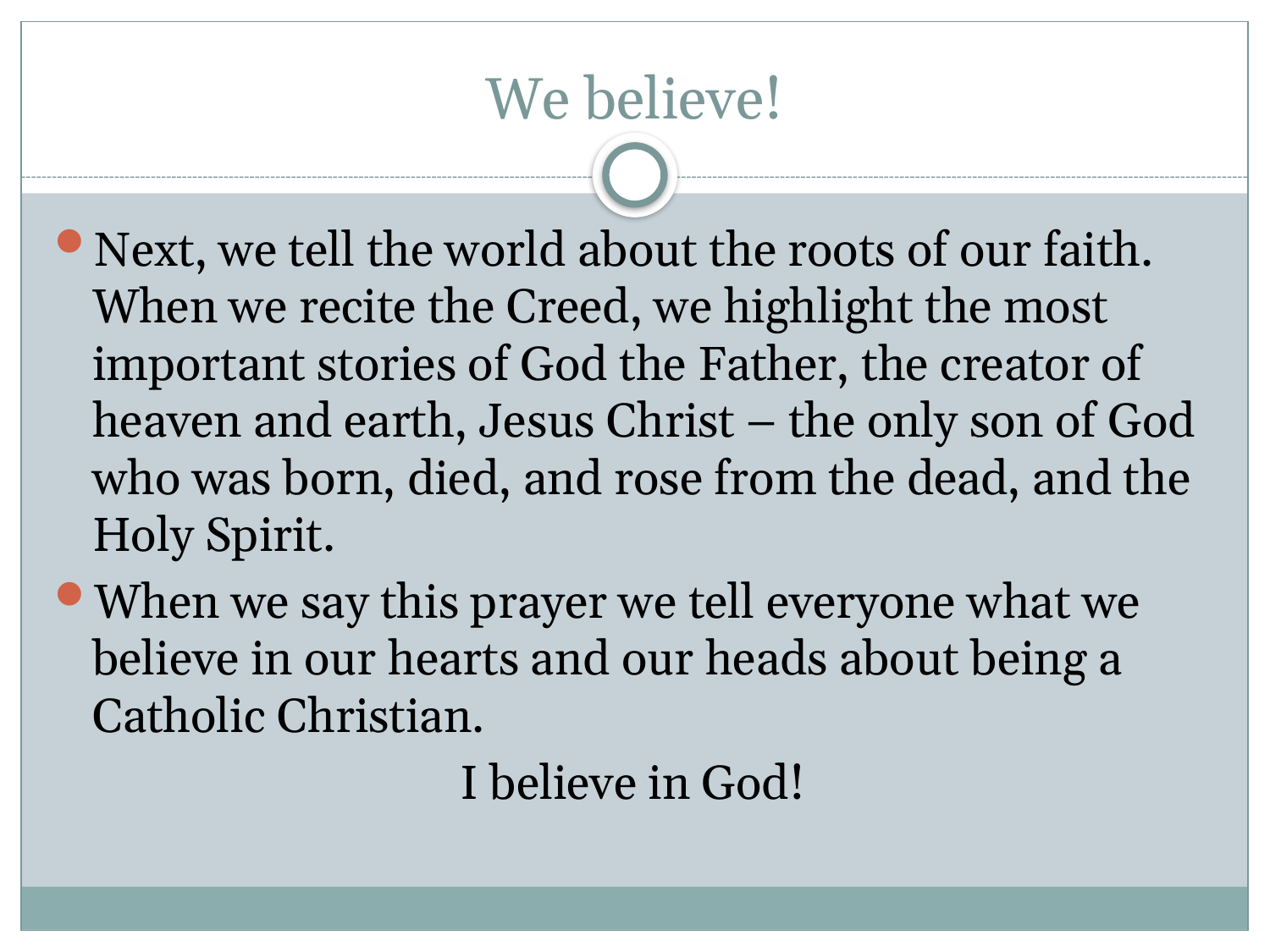

# We believe!
Next, we tell the world about the roots of our faith. When we recite the Creed, we highlight the most important stories of God the Father, the creator of heaven and earth, Jesus Christ – the only son of God who was born, died, and rose from the dead, and the Holy Spirit.
When we say this prayer we tell everyone what we believe in our hearts and our heads about being a Catholic Christian.
I believe in God!